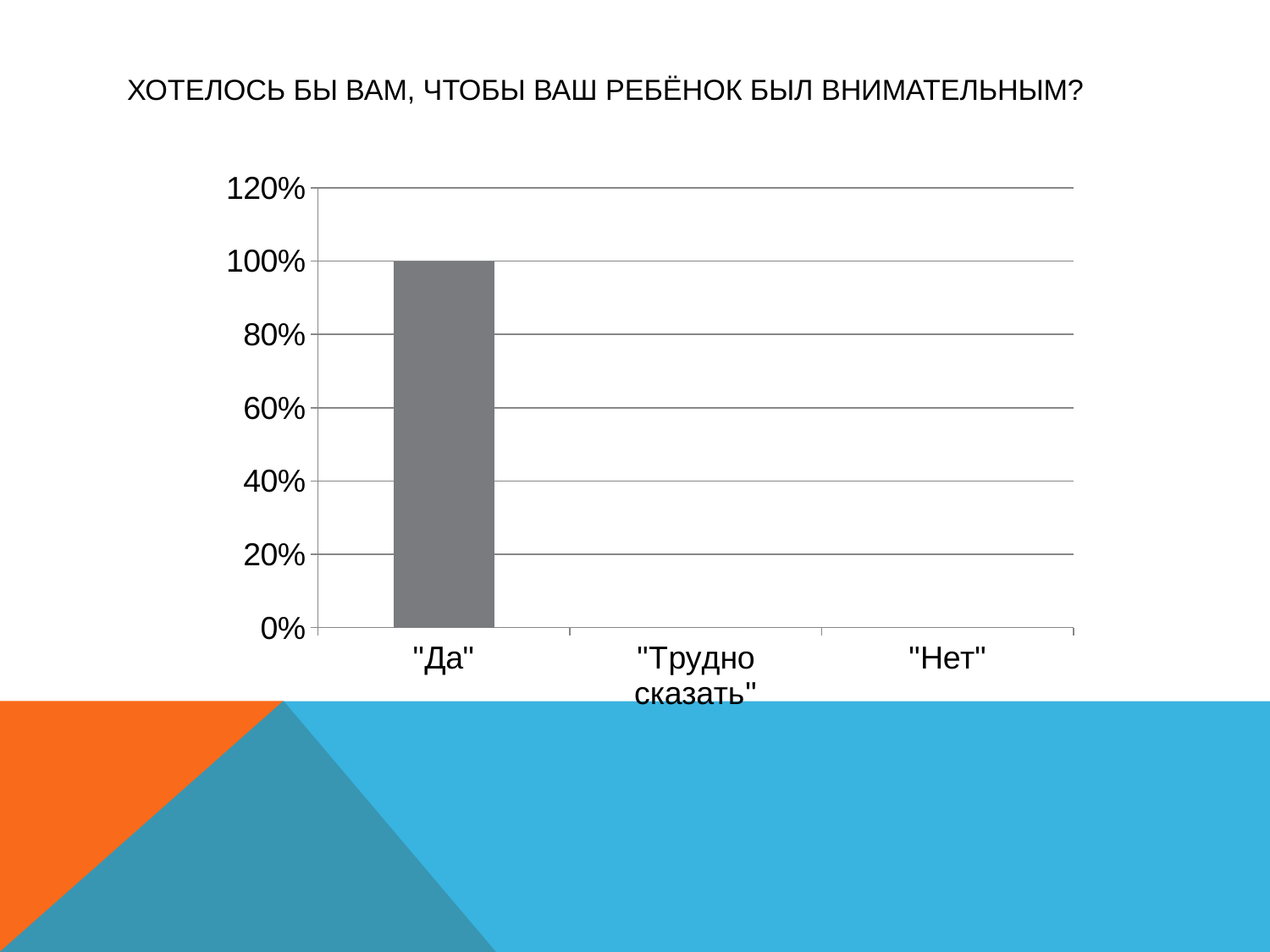

# Хотелось бы вам, чтобы Ваш ребёнок был внимательным?

### Chart

| Category | Ряд 1 |
|---|---|
| "Да" | 1.0 |
| "Трудно сказать" | 0.0 |
| "Нет" | None |